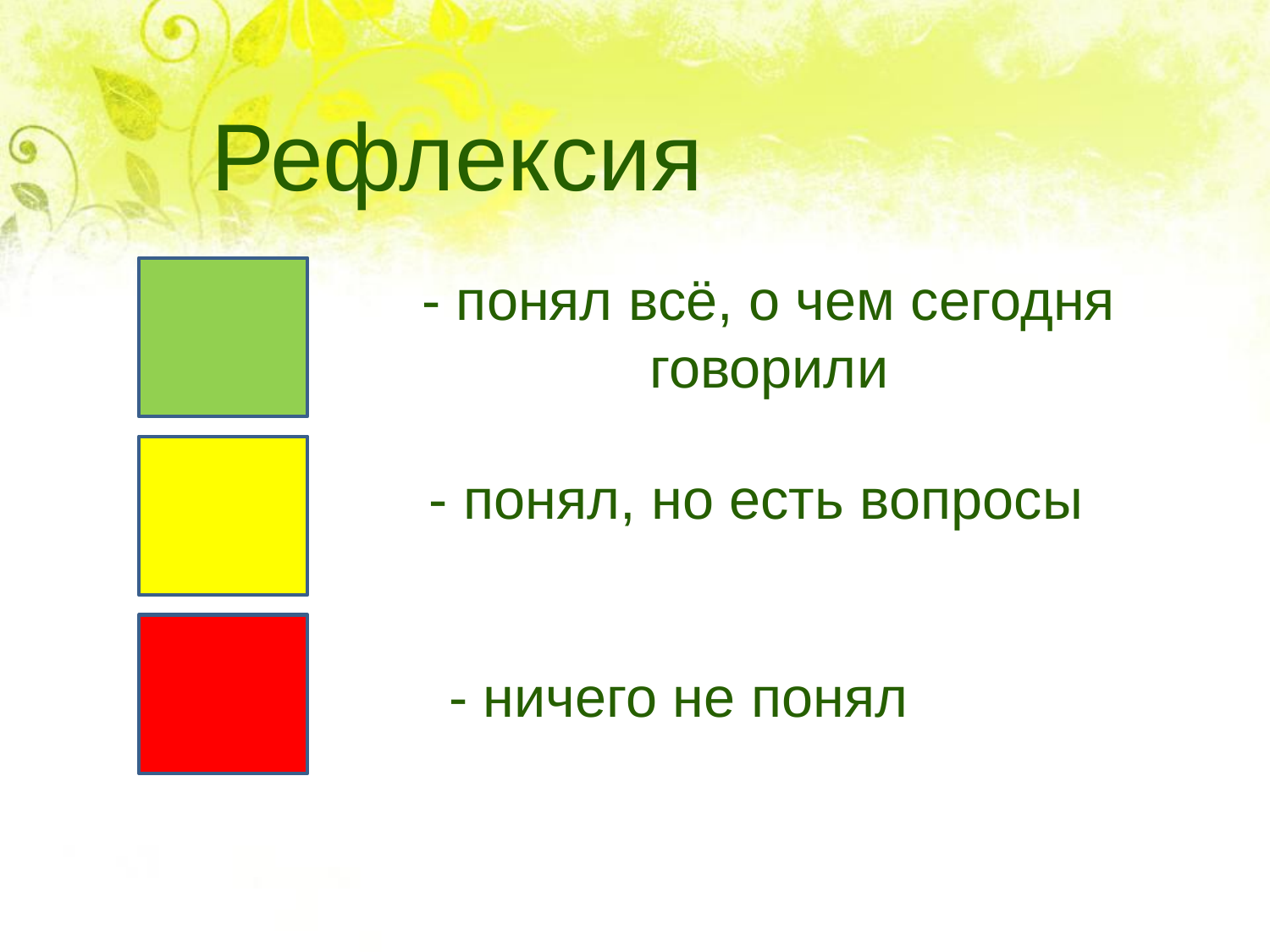

Рефлексия

- понял всё, о чем сегодня говорили

- понял, но есть вопросы

- ничего не понял